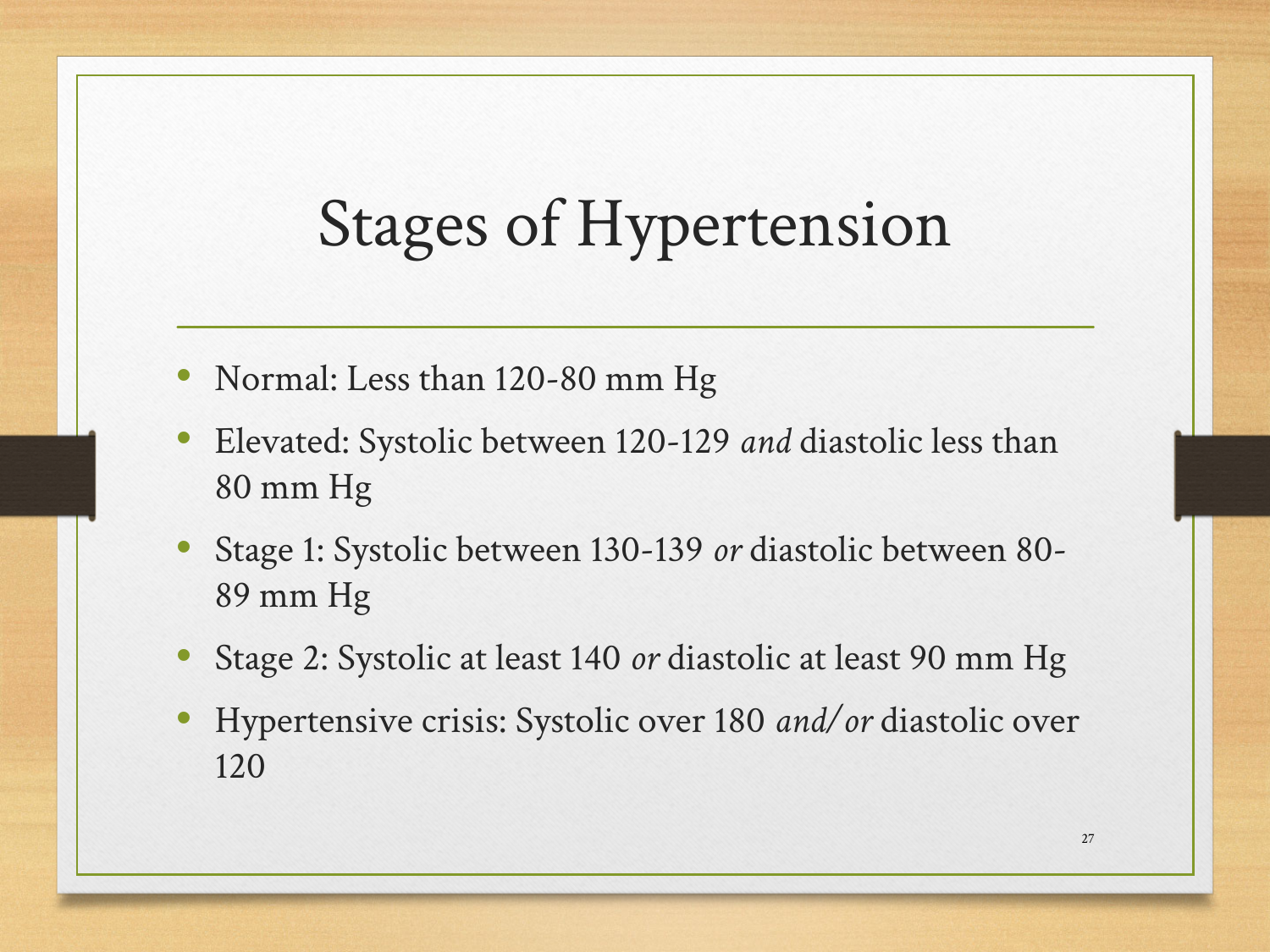

# Stages of Hypertension
Normal: Less than 120-80 mm Hg
Elevated: Systolic between 120-129 and diastolic less than 80 mm Hg
Stage 1: Systolic between 130-139 or diastolic between 80-89 mm Hg
Stage 2: Systolic at least 140 or diastolic at least 90 mm Hg
Hypertensive crisis: Systolic over 180 and/or diastolic over 120
 27